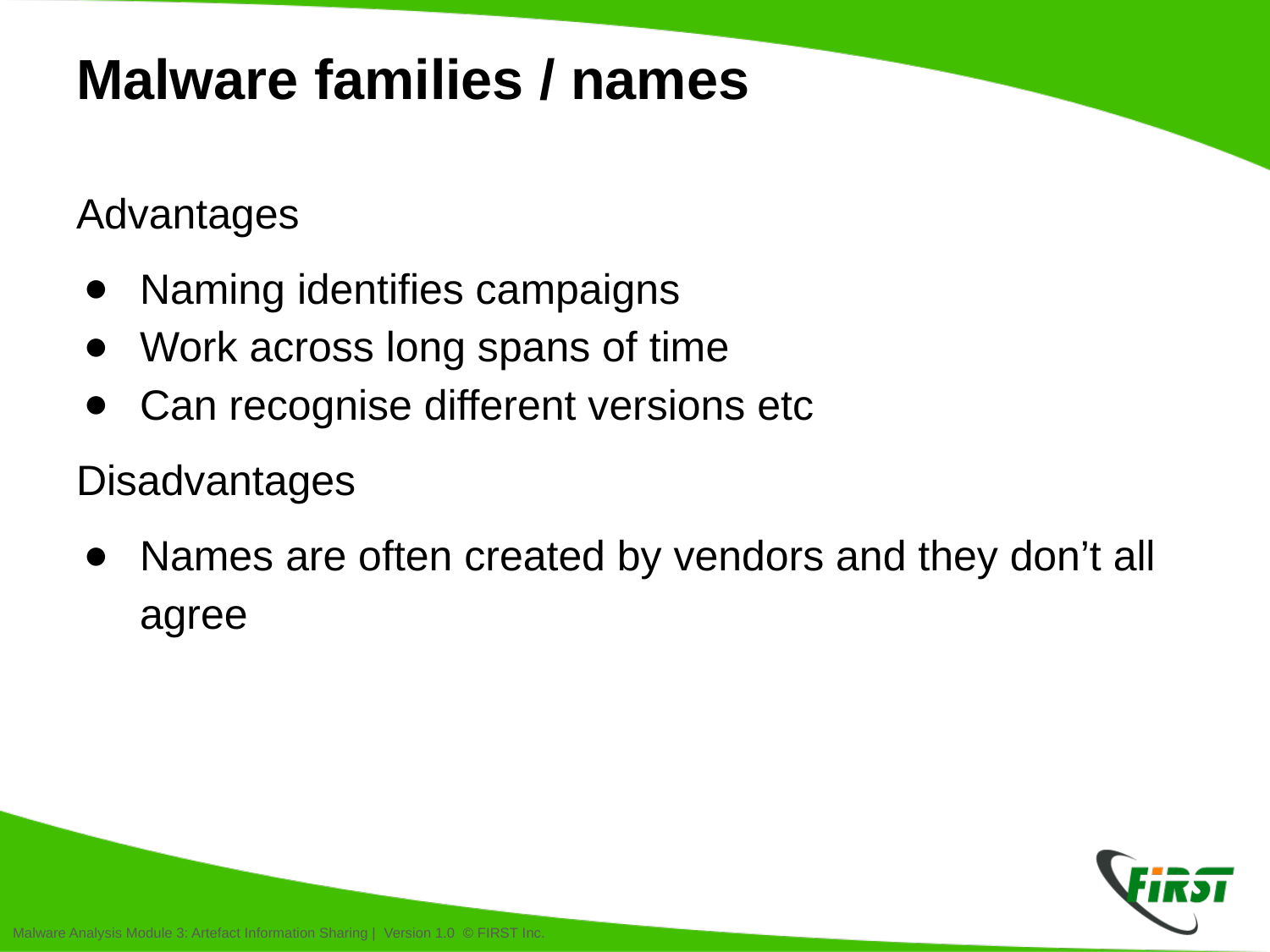

# Malware families / names
Advantages
Naming identifies campaigns
Work across long spans of time
Can recognise different versions etc
Disadvantages
Names are often created by vendors and they don’t all agree